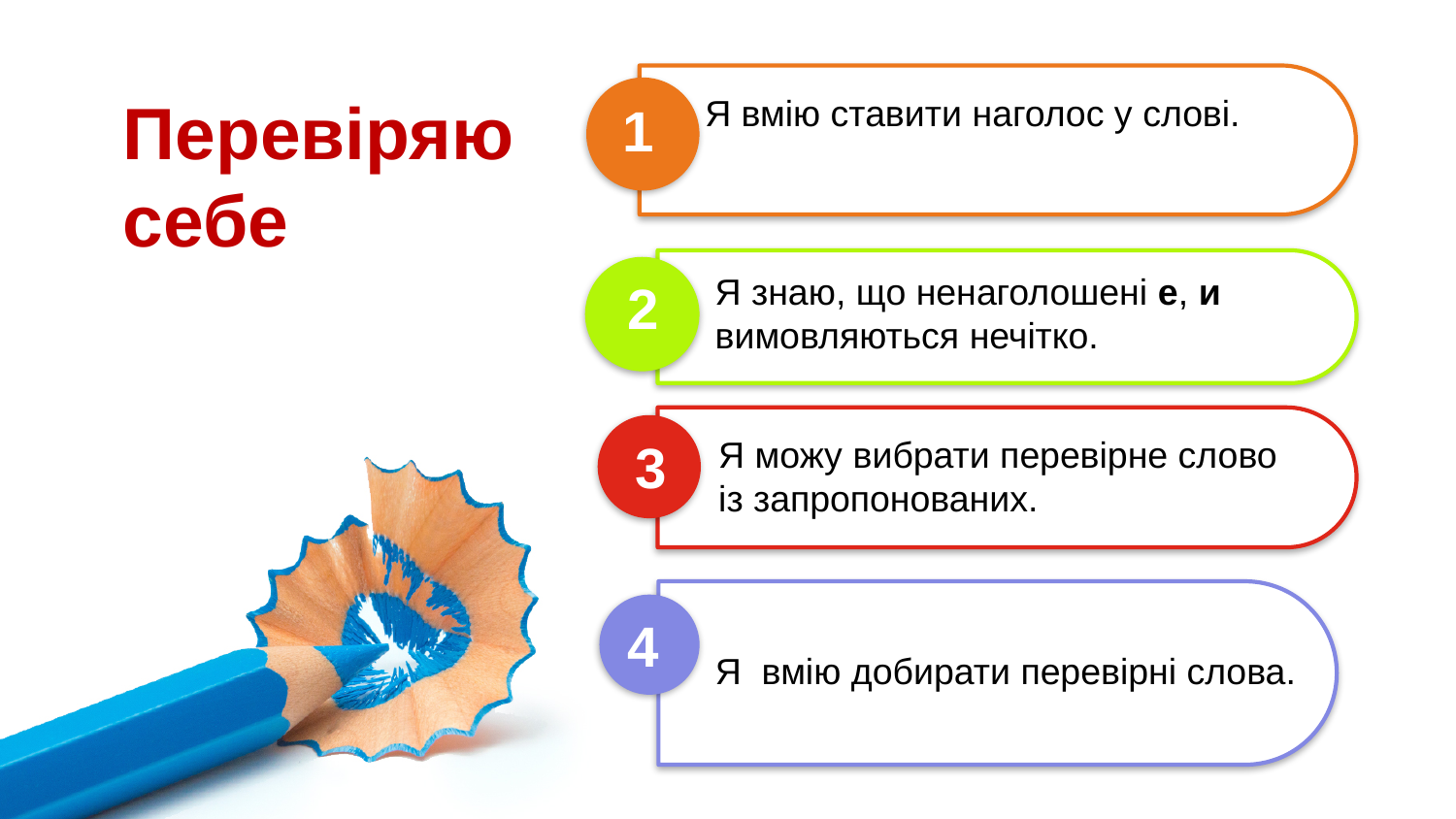

Перевіряю себе

Я вмію ставити наголос у слові.

1

Я знаю, що ненаголошені е, и
вимовляються нечітко.
2

3
Я можу вибрати перевірне слово із запропонованих.

4
Я  вмію добирати перевірні слова.